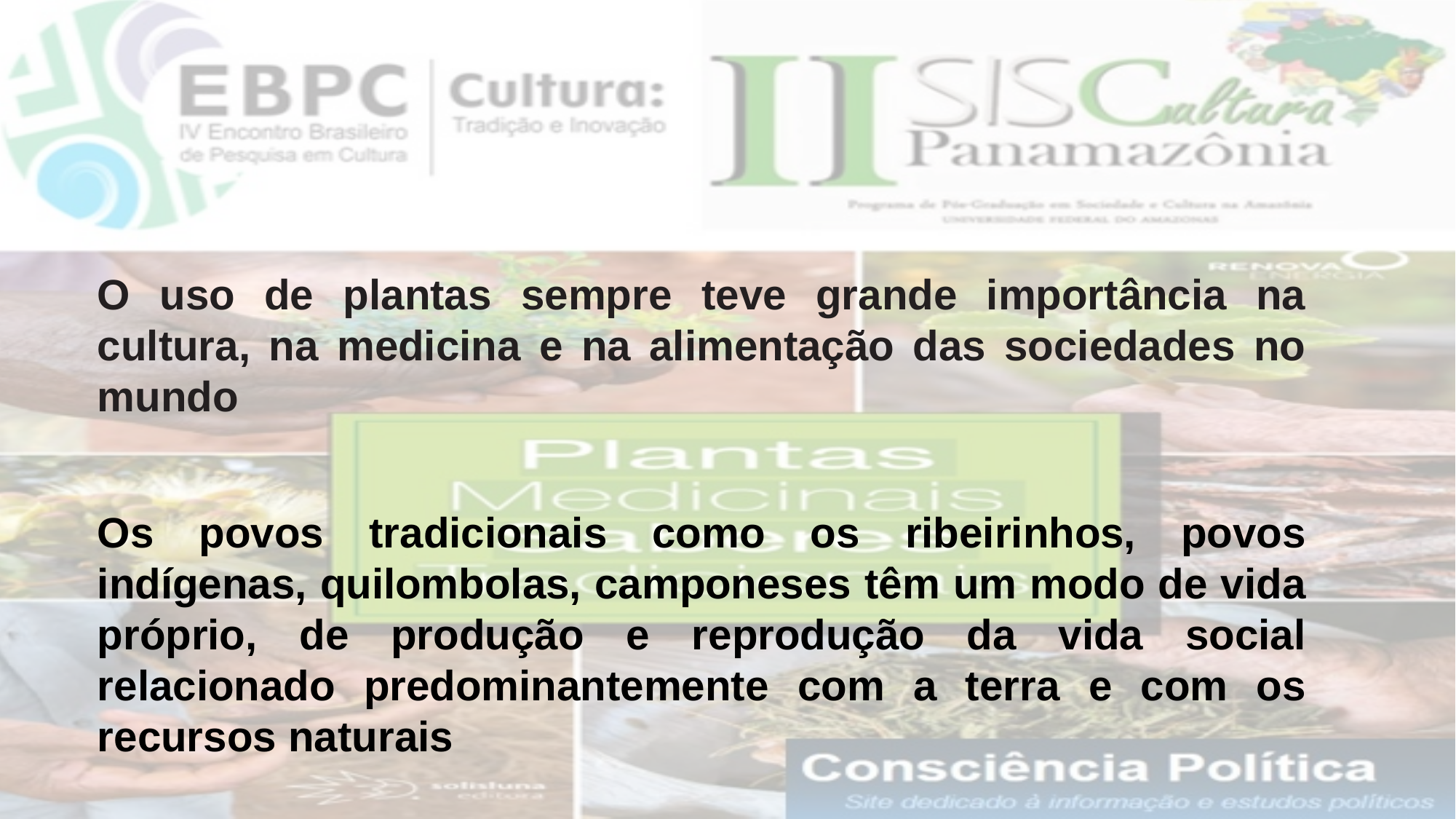

O uso de plantas sempre teve grande importância na cultura, na medicina e na alimentação das sociedades no mundo
Os povos tradicionais como os ribeirinhos, povos indígenas, quilombolas, camponeses têm um modo de vida próprio, de produção e reprodução da vida social relacionado predominantemente com a terra e com os recursos naturais